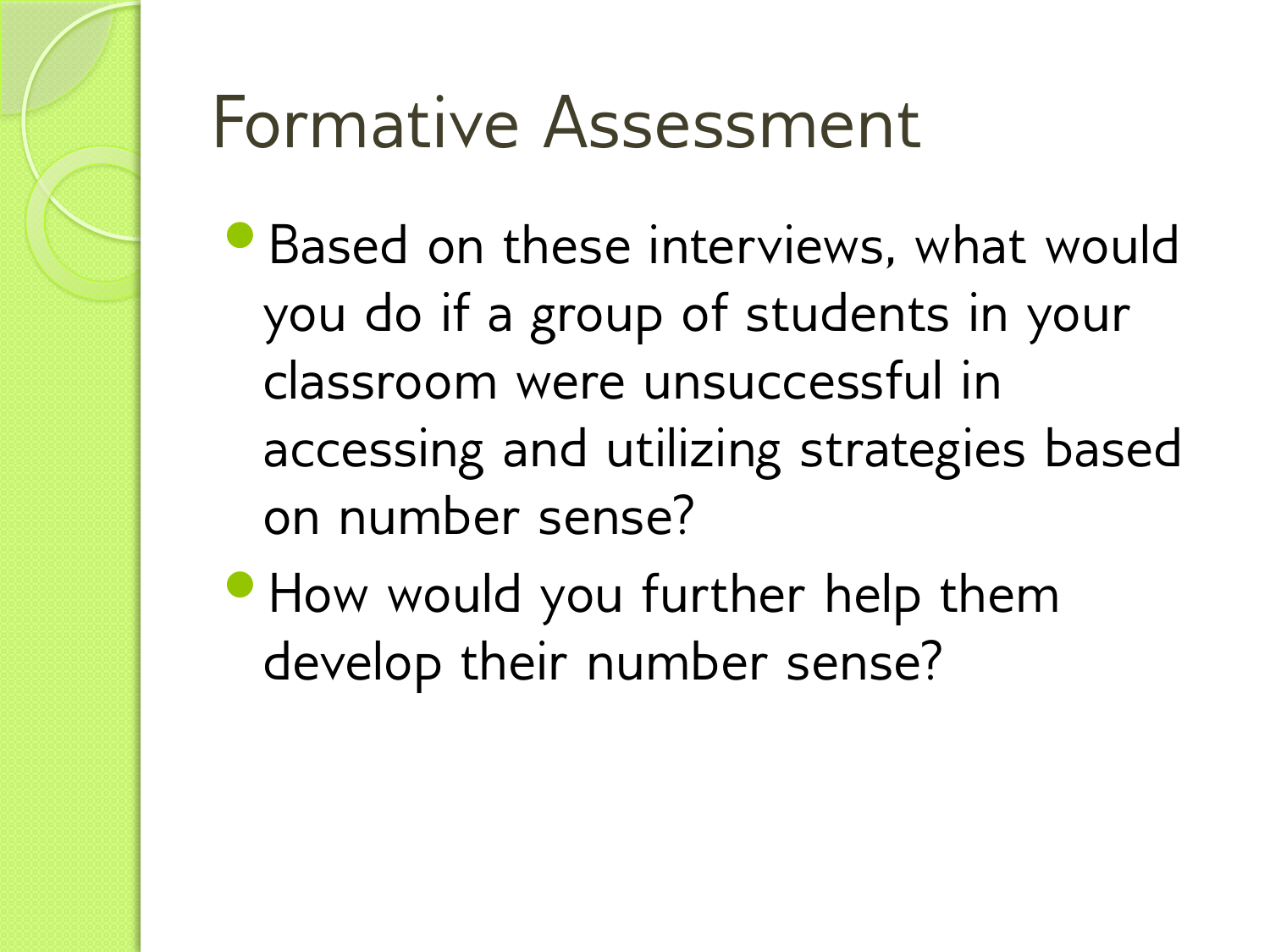

# Formative Assessment
Based on these interviews, what would you do if a group of students in your classroom were unsuccessful in accessing and utilizing strategies based on number sense?
How would you further help them develop their number sense?